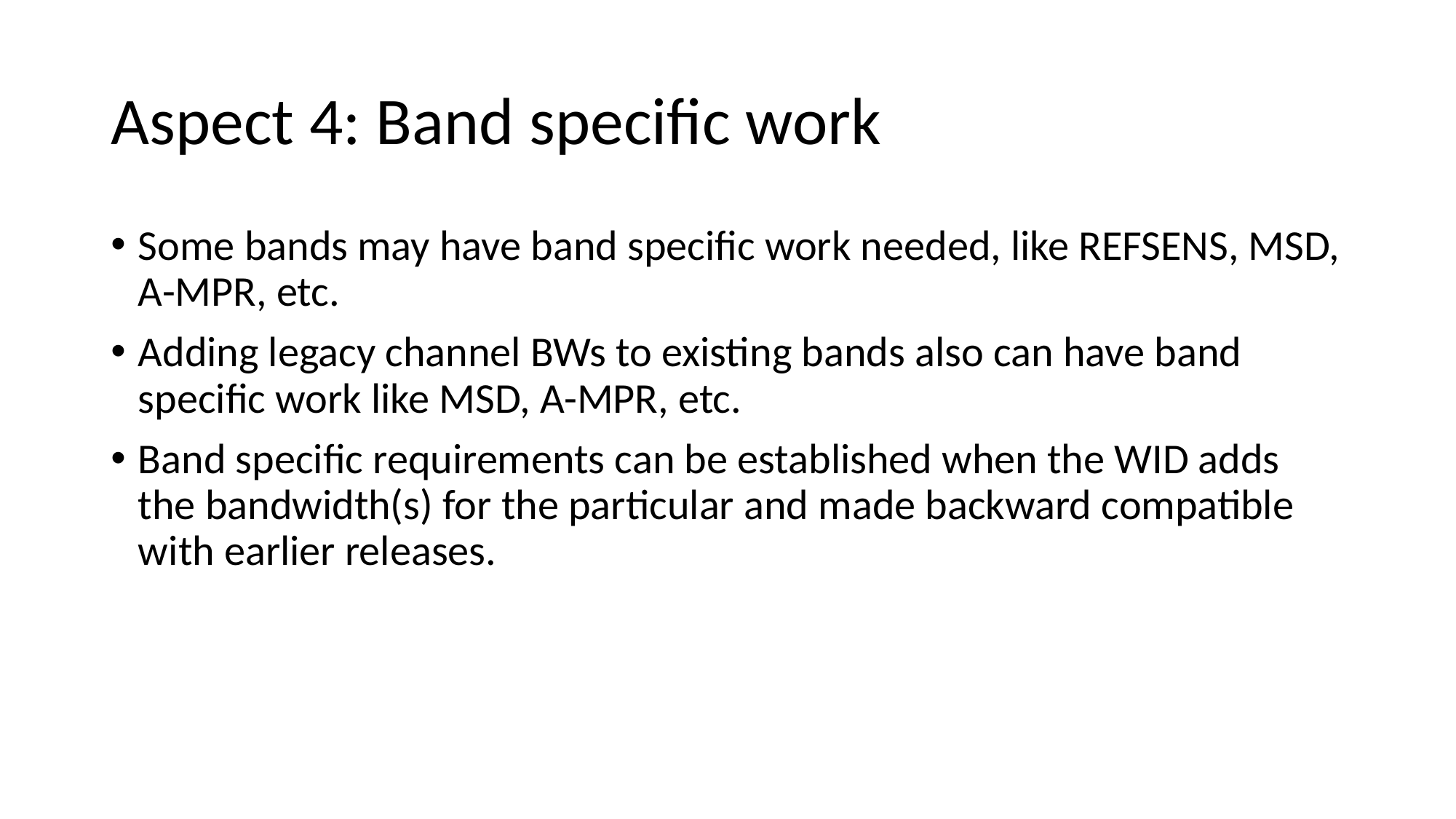

# Aspect 4: Band specific work
Some bands may have band specific work needed, like REFSENS, MSD, A-MPR, etc.
Adding legacy channel BWs to existing bands also can have band specific work like MSD, A-MPR, etc.
Band specific requirements can be established when the WID adds the bandwidth(s) for the particular and made backward compatible with earlier releases.